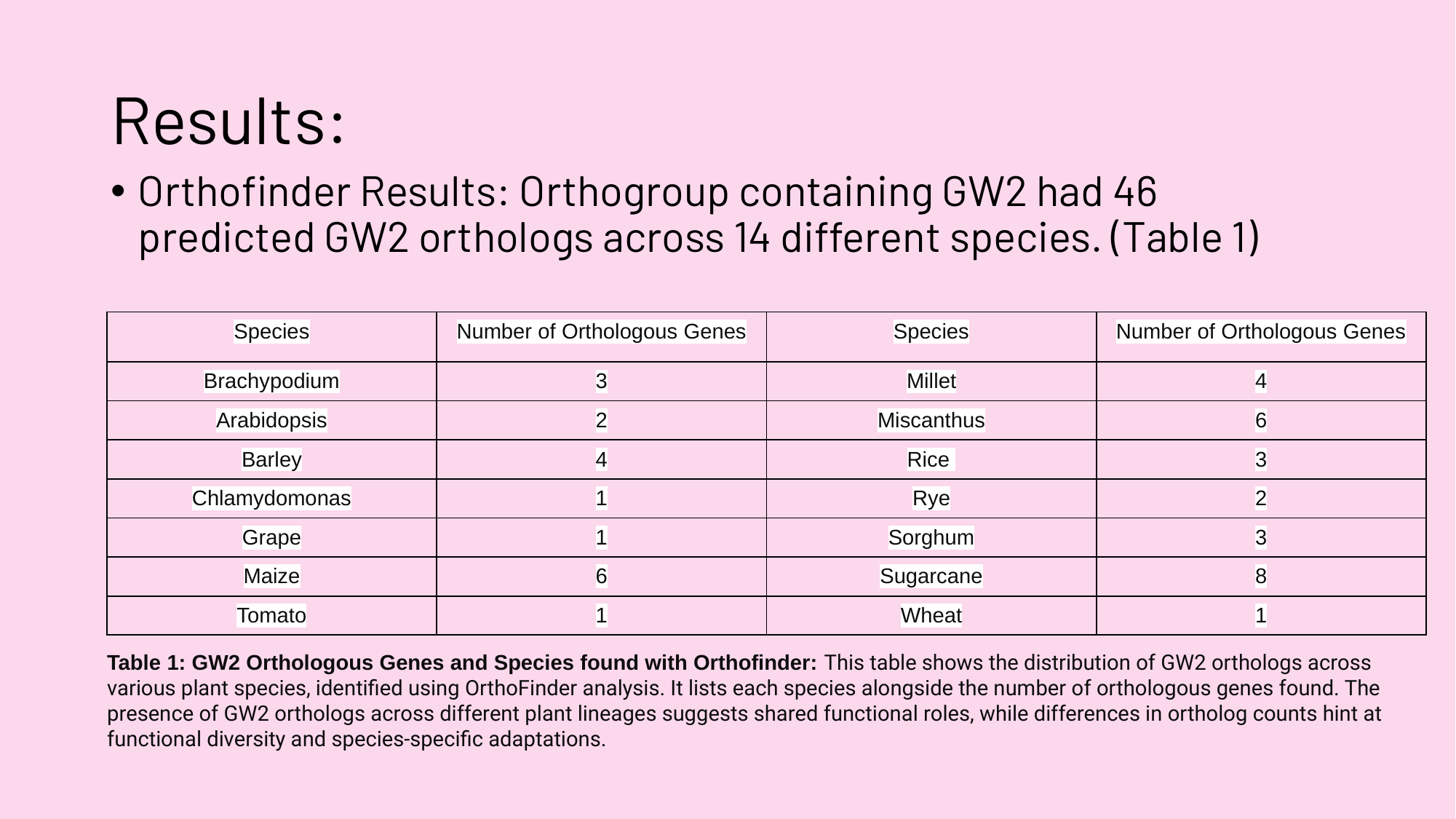

# Results:
Orthofinder Results: Orthogroup containing GW2 had 46 predicted GW2 orthologs across 14 different species. (Table 1)

| Species | Number of Orthologous Genes | Species | Number of Orthologous Genes |
| --- | --- | --- | --- |
| Brachypodium | 3 | Millet | 4 |
| Arabidopsis | 2 | Miscanthus | 6 |
| Barley | 4 | Rice | 3 |
| Chlamydomonas | 1 | Rye | 2 |
| Grape | 1 | Sorghum | 3 |
| Maize | 6 | Sugarcane | 8 |
| Tomato | 1 | Wheat | 1 |
Table 1: GW2 Orthologous Genes and Species found with Orthofinder: This table shows the distribution of GW2 orthologs across various plant species, identified using OrthoFinder analysis. It lists each species alongside the number of orthologous genes found. The presence of GW2 orthologs across different plant lineages suggests shared functional roles, while differences in ortholog counts hint at functional diversity and species-specific adaptations.